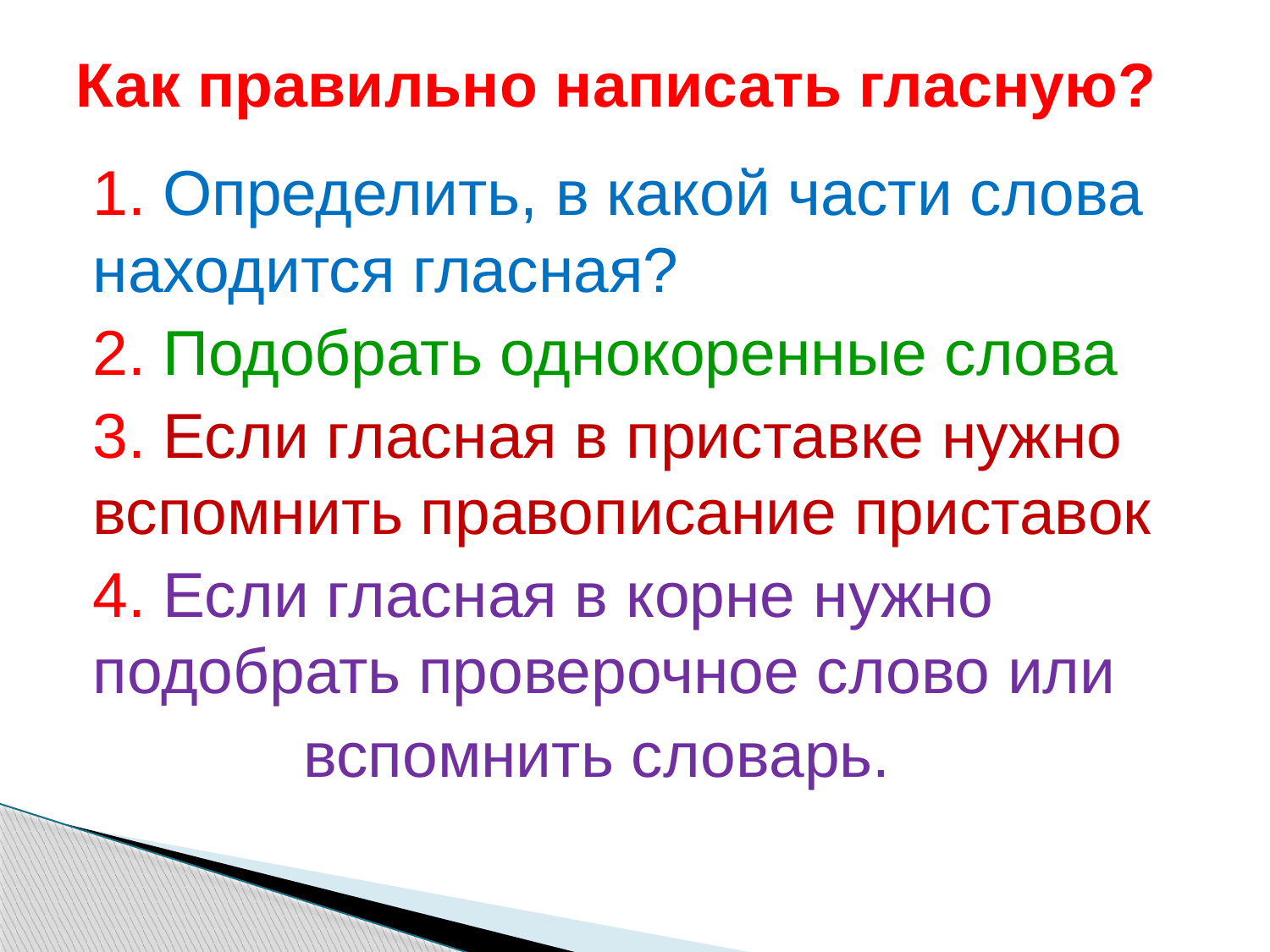

# Как правильно написать гласную?
1. Определить, в какой части слова находится гласная?
2. Подобрать однокоренные слова
3. Если гласная в приставке нужно вспомнить правописание приставок
4. Если гласная в корне нужно подобрать проверочное слово или
            вспомнить словарь.